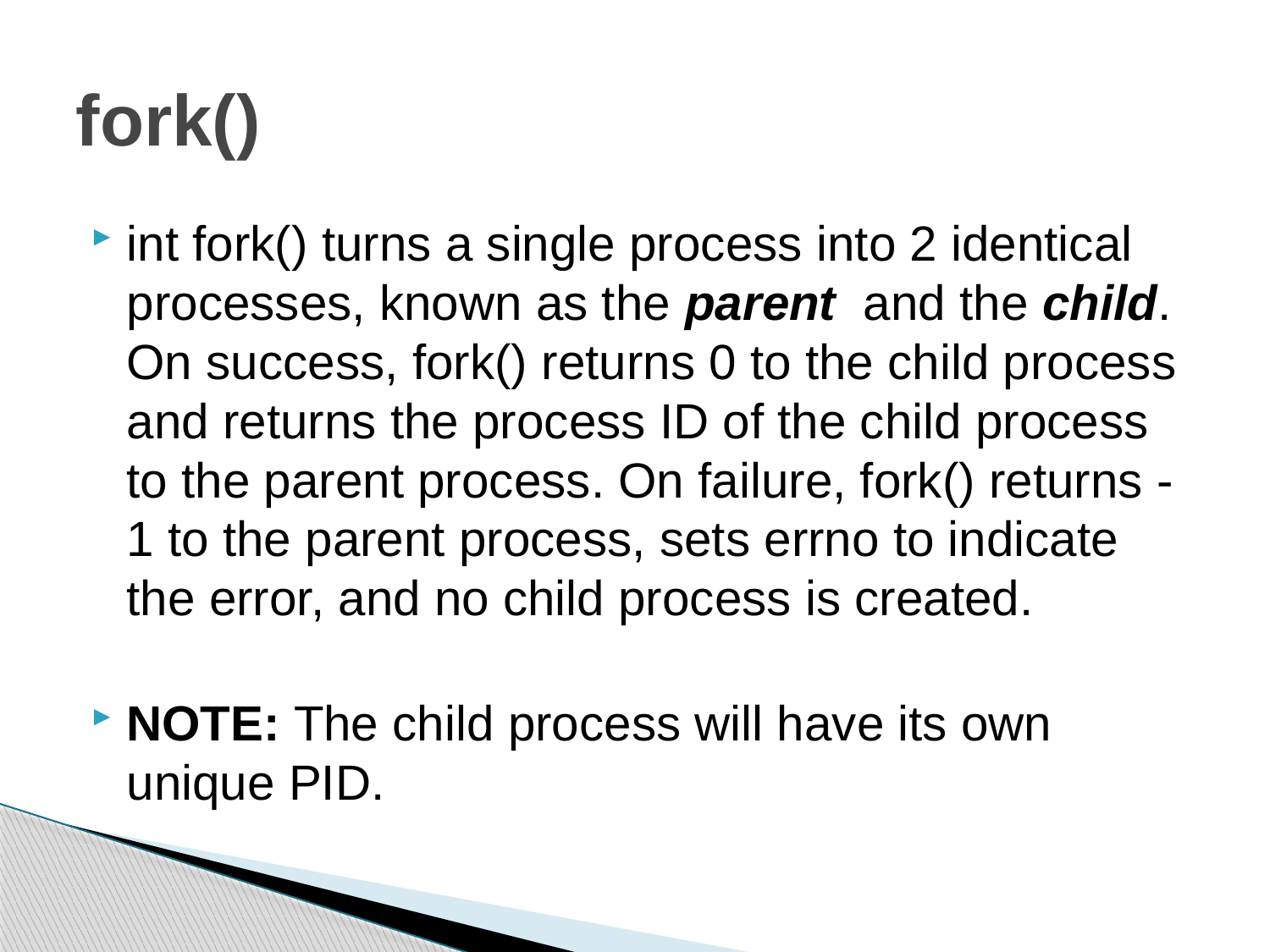

# fork()
int fork() turns a single process into 2 identical processes, known as the parent  and the child. On success, fork() returns 0 to the child process and returns the process ID of the child process to the parent process. On failure, fork() returns -1 to the parent process, sets errno to indicate the error, and no child process is created.
NOTE: The child process will have its own unique PID.